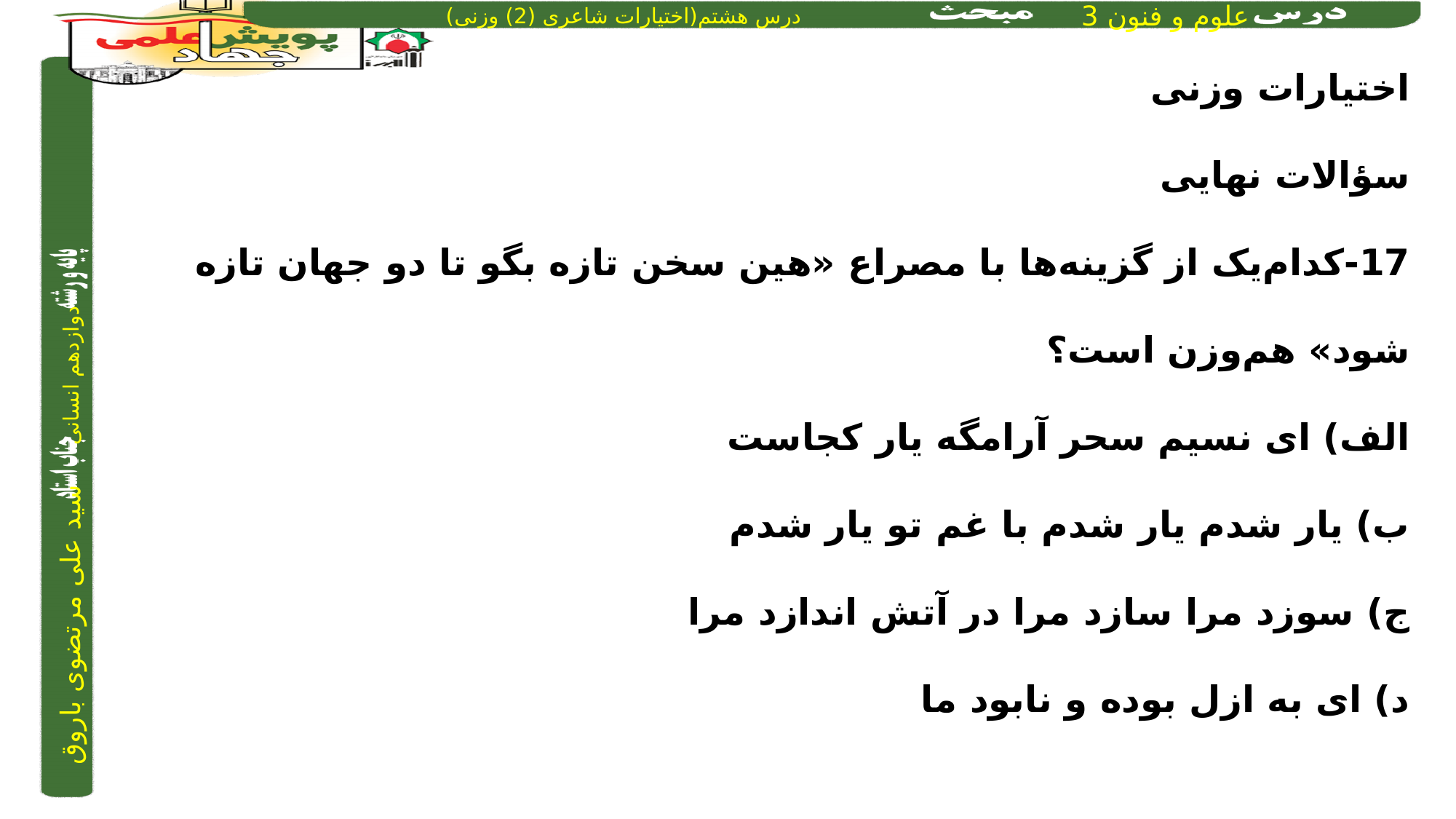

اختیارات وزنی
سؤالات نهایی
17-کدام‌یک از گزینه‌ها با مصراع «هین سخن تازه بگو تا دو جهان تازه شود» هم‌وزن است؟
الف) ای نسیم سحر آرامگه یار کجاست
ب) یار شدم یار شدم با غم تو یار شدم
ج) سوزد مرا سازد مرا در آتش اندازد مرا
د) ای به ازل بوده و نابود ما